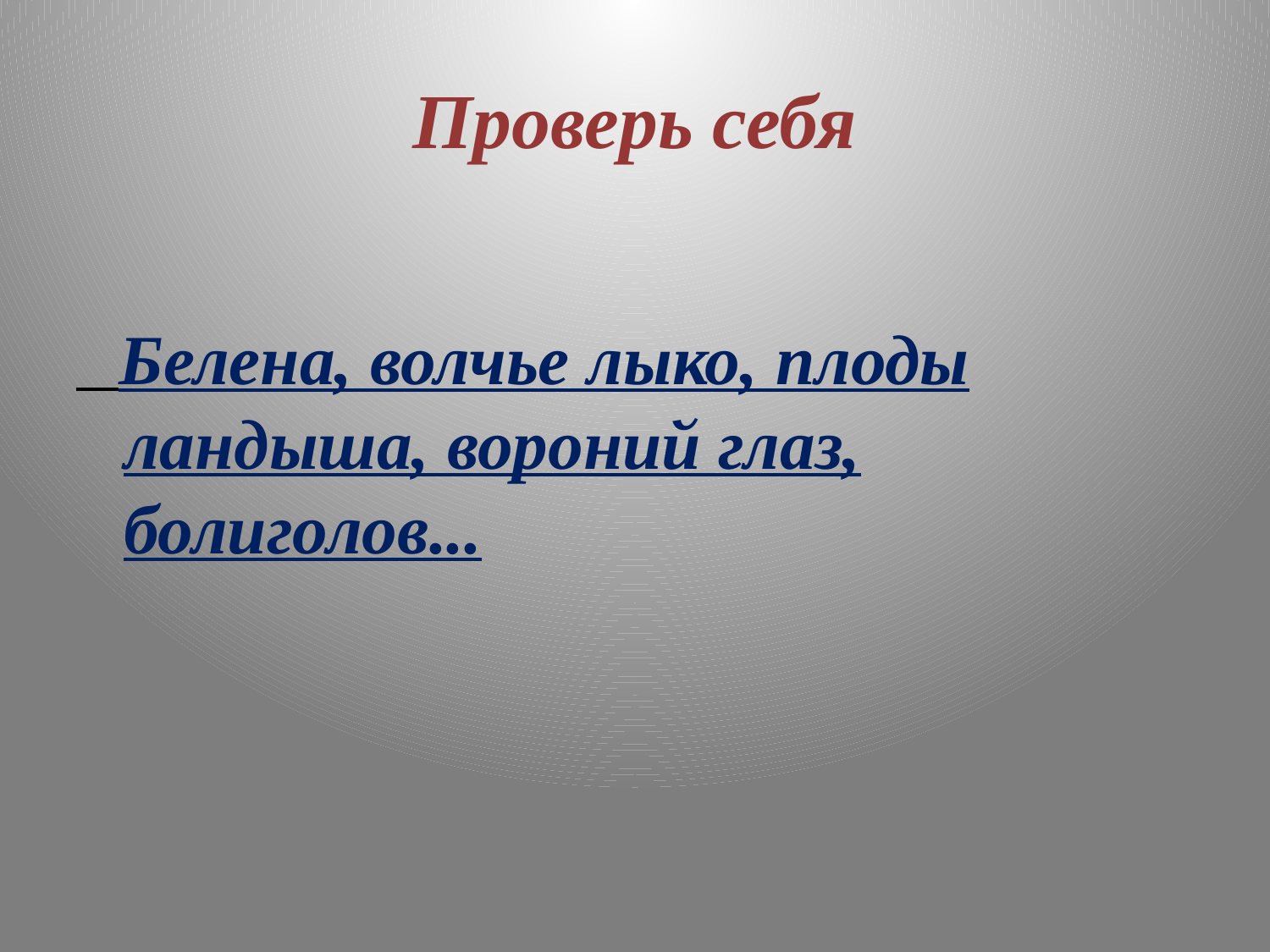

# Проверь себя
   Белена, волчье лыко, плоды ландыша, вороний глаз, болиголов...